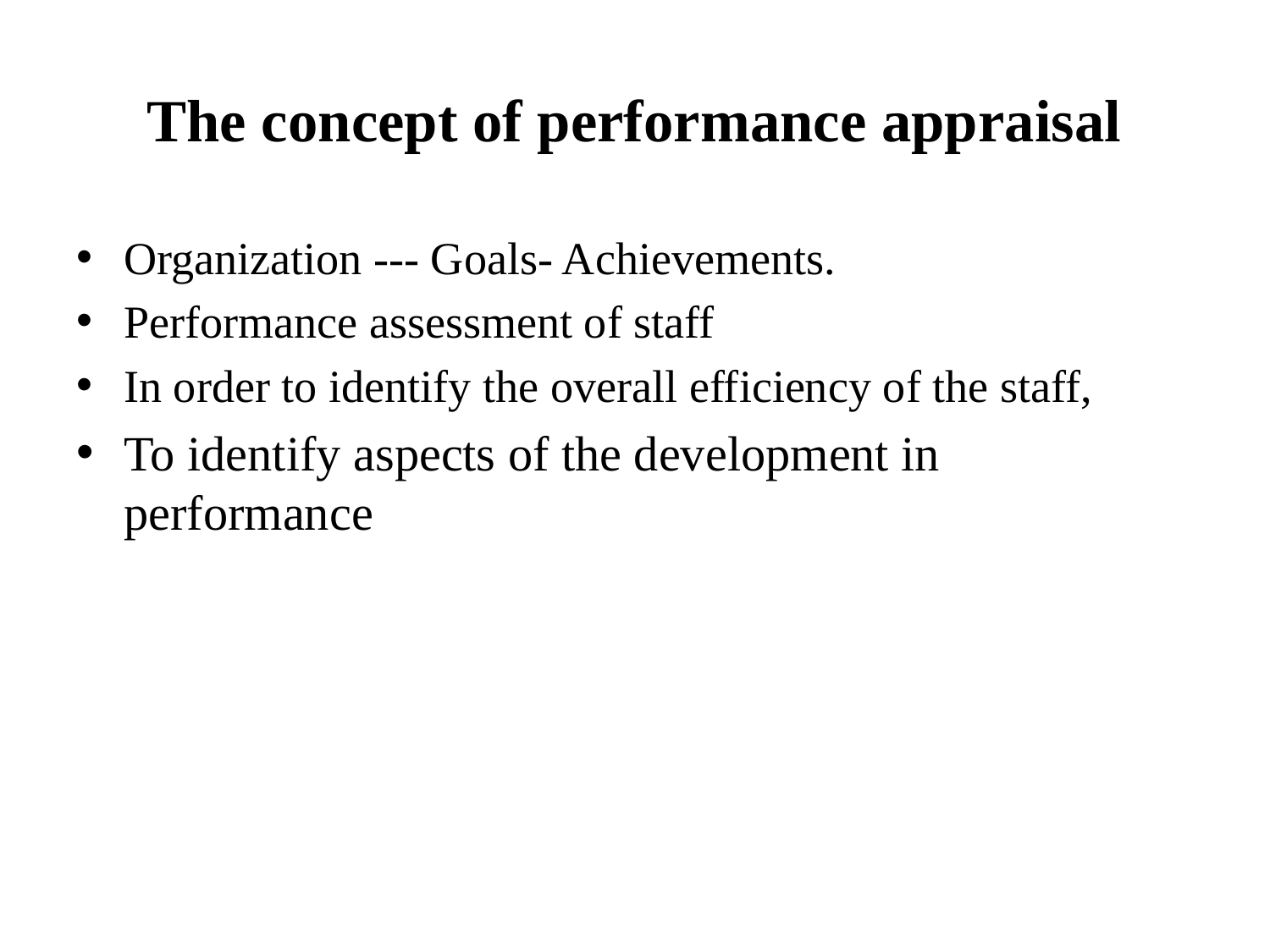

# The concept of performance appraisal
Organization --- Goals- Achievements.
Performance assessment of staff
In order to identify the overall efficiency of the staff,
To identify aspects of the development in performance